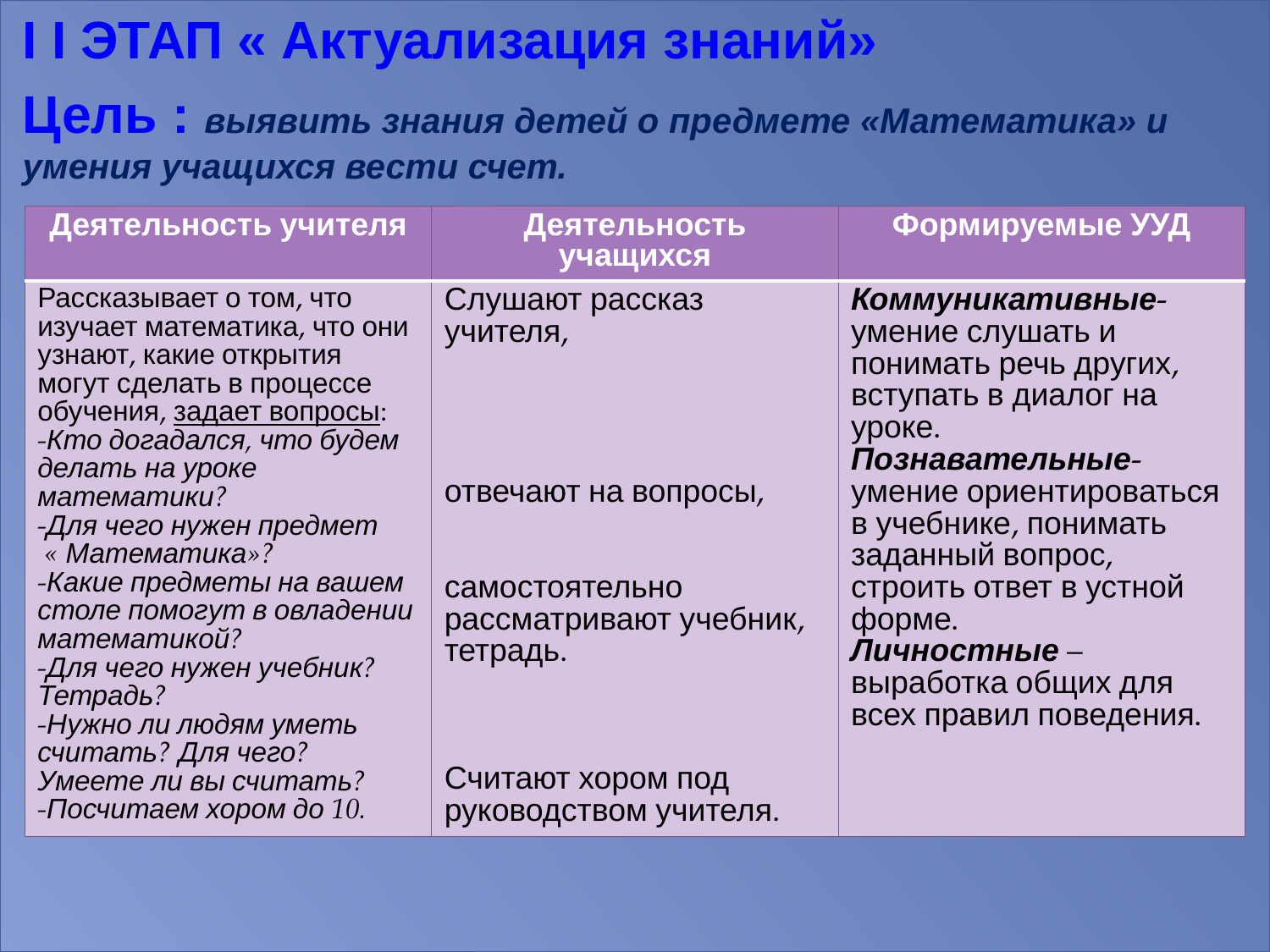

I I ЭТАП « Актуализация знаний»
Цель : выявить знания детей о предмете «Математика» и умения учащихся вести счет.

| Деятельность учителя | Деятельность учащихся | Формируемые УУД |
| --- | --- | --- |
| Рассказывает о том, что изучает математика, что они узнают, какие открытия могут сделать в процессе обучения, задает вопросы: -Кто догадался, что будем делать на уроке математики? -Для чего нужен предмет « Математика»? -Какие предметы на вашем столе помогут в овладении математикой? -Для чего нужен учебник? Тетрадь? -Нужно ли людям уметь считать? Для чего? Умеете ли вы считать? -Посчитаем хором до 10. | Слушают рассказ учителя, отвечают на вопросы, самостоятельно рассматривают учебник, тетрадь. Считают хором под руководством учителя. | Коммуникативные- умение слушать и понимать речь других, вступать в диалог на уроке. Познавательные- умение ориентироваться в учебнике, понимать заданный вопрос, строить ответ в устной форме. Личностные – выработка общих для всех правил поведения. |